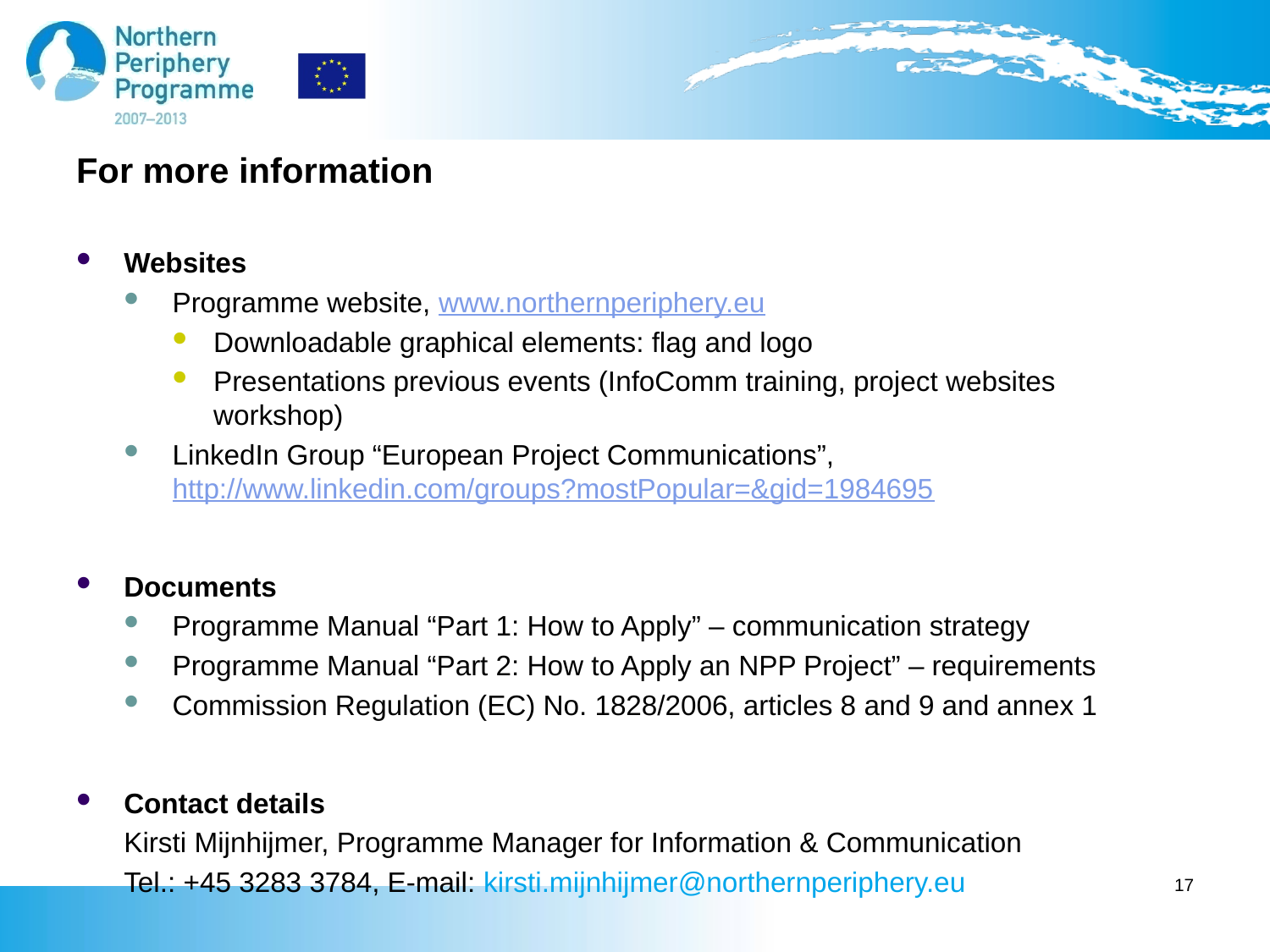

# For more information
Websites
Programme website, www.northernperiphery.eu
Downloadable graphical elements: flag and logo
Presentations previous events (InfoComm training, project websites workshop)
LinkedIn Group “European Project Communications”, http://www.linkedin.com/groups?mostPopular=&gid=1984695

Documents
Programme Manual “Part 1: How to Apply” – communication strategy
Programme Manual “Part 2: How to Apply an NPP Project” – requirements
Commission Regulation (EC) No. 1828/2006, articles 8 and 9 and annex 1

Contact details
	Kirsti Mijnhijmer, Programme Manager for Information & Communication
	Tel.: +45 3283 3784, E-mail: kirsti.mijnhijmer@northernperiphery.eu

17